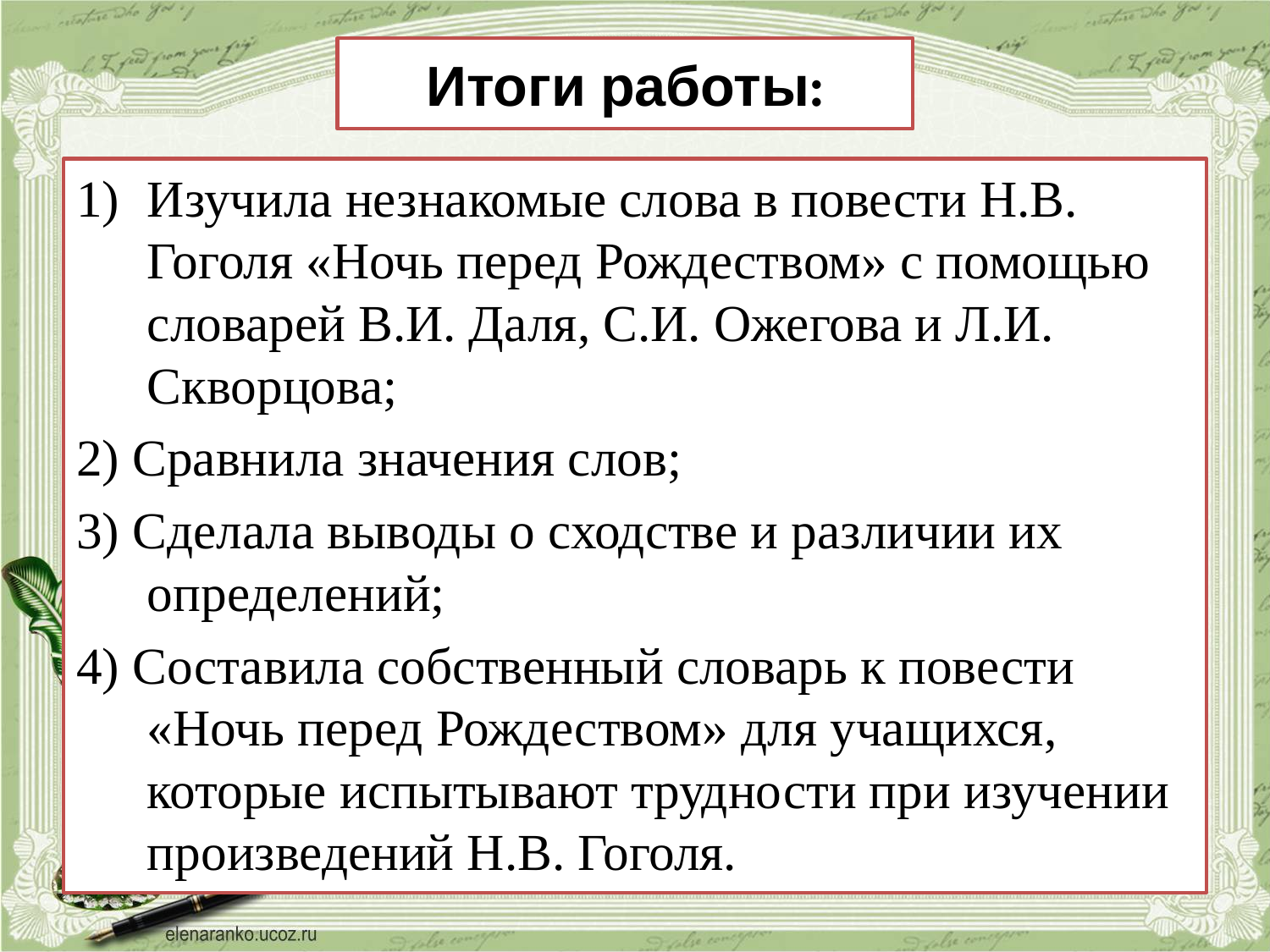

# Итоги работы:
Изучила незнакомые слова в повести Н.В. Гоголя «Ночь перед Рождеством» с помощью словарей В.И. Даля, С.И. Ожегова и Л.И. Скворцова;
2) Сравнила значения слов;
3) Сделала выводы о сходстве и различии их определений;
4) Составила собственный словарь к повести «Ночь перед Рождеством» для учащихся, которые испытывают трудности при изучении произведений Н.В. Гоголя.